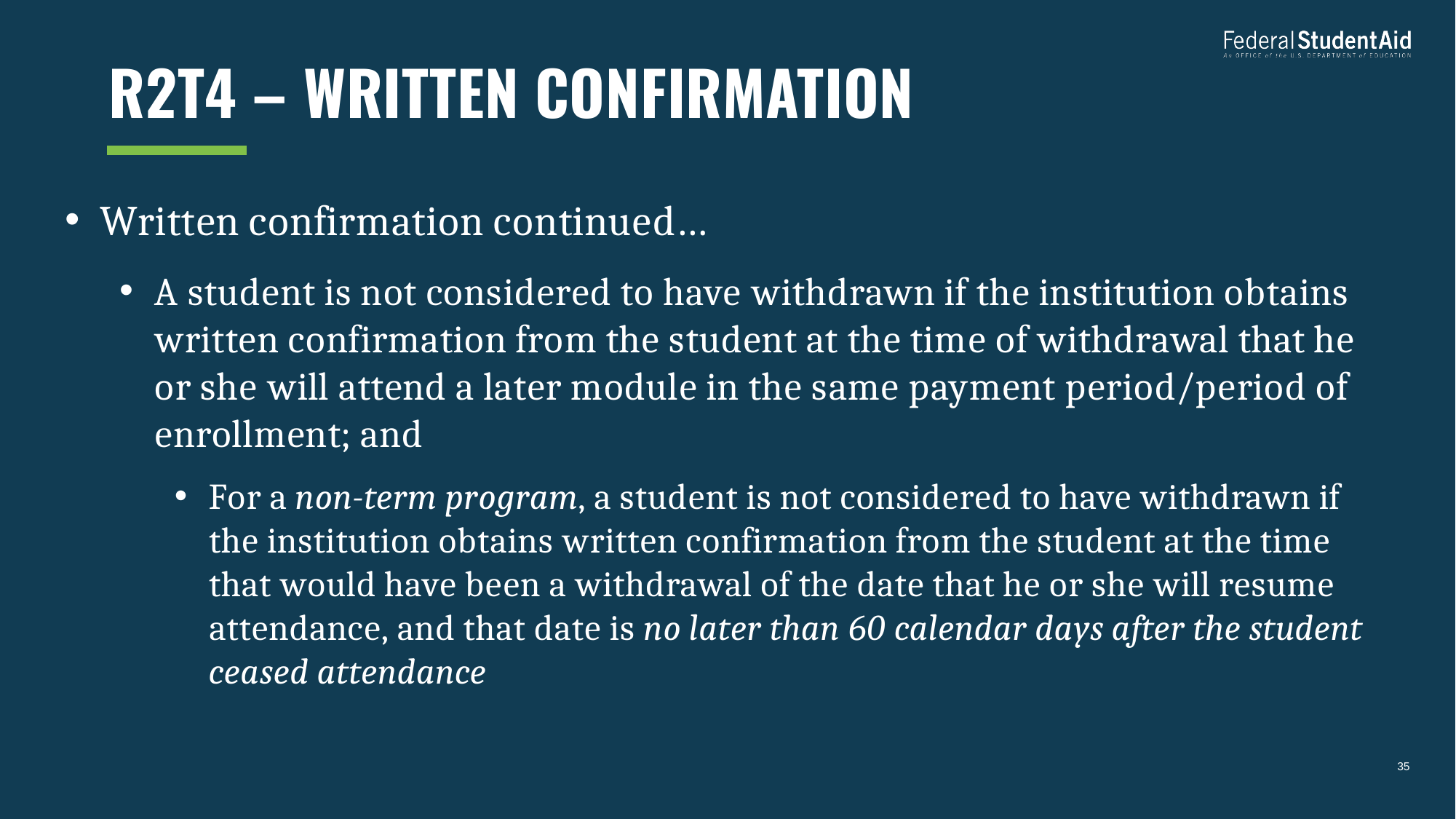

# R2T4 – written confirmation
Written confirmation continued…

A student is not considered to have withdrawn if the institution obtains written confirmation from the student at the time of withdrawal that he or she will attend a later module in the same payment period/period of enrollment; and

For a non-term program, a student is not considered to have withdrawn if the institution obtains written confirmation from the student at the time that would have been a withdrawal of the date that he or she will resume attendance, and that date is no later than 60 calendar days after the student ceased attendance
35